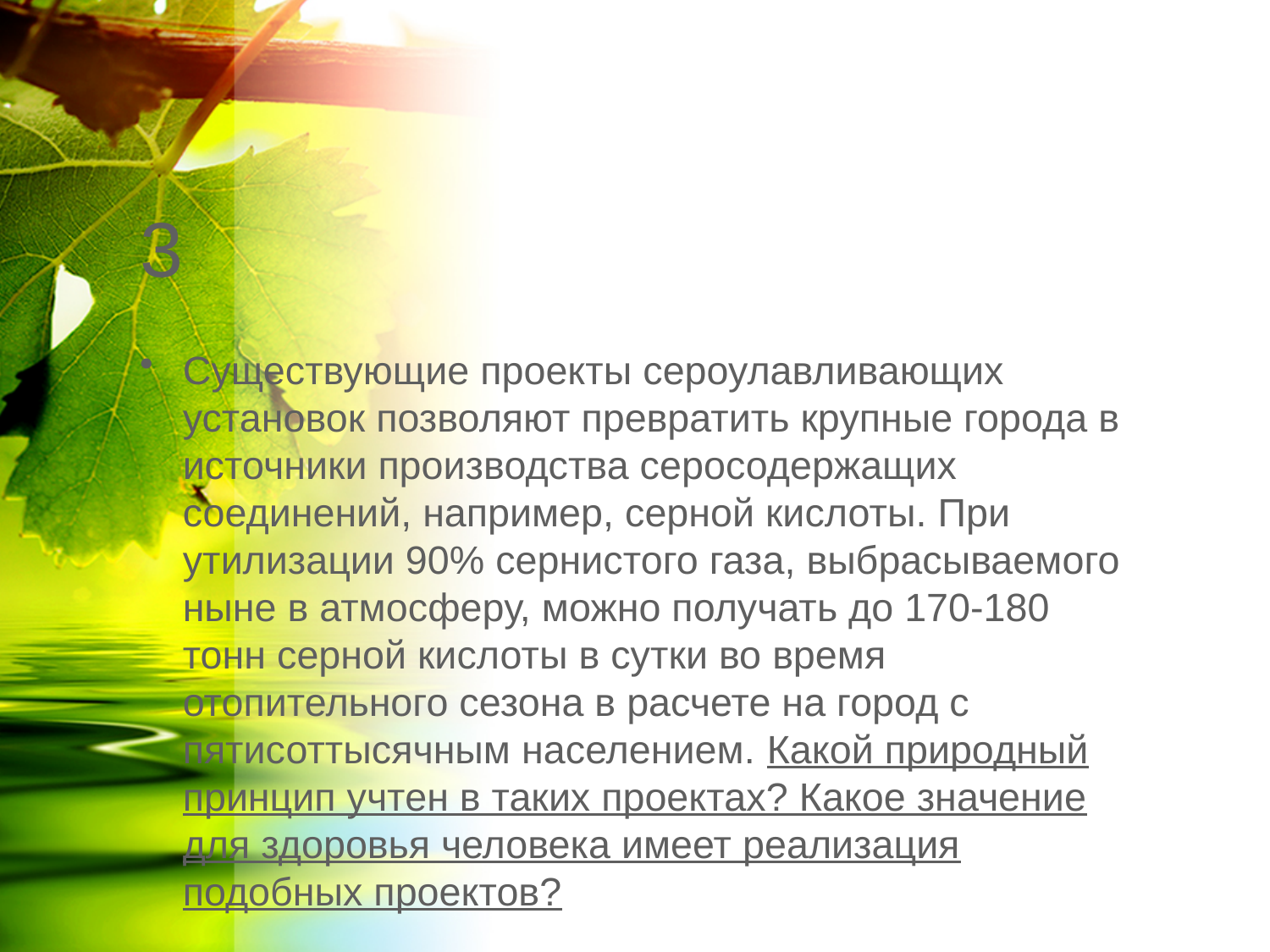

# 3
Существующие проекты сероулавливающих установок позволяют превратить крупные города в источники производства серосодержащих соединений, например, серной кислоты. При утилизации 90% сернистого газа, выбрасываемого ныне в атмосферу, можно получать до 170-180 тонн серной кислоты в сутки во время отопительного сезона в расчете на город с пятисоттысячным населением. Какой природный принцип учтен в таких проектах? Какое значение для здоровья человека имеет реализация подобных проектов?